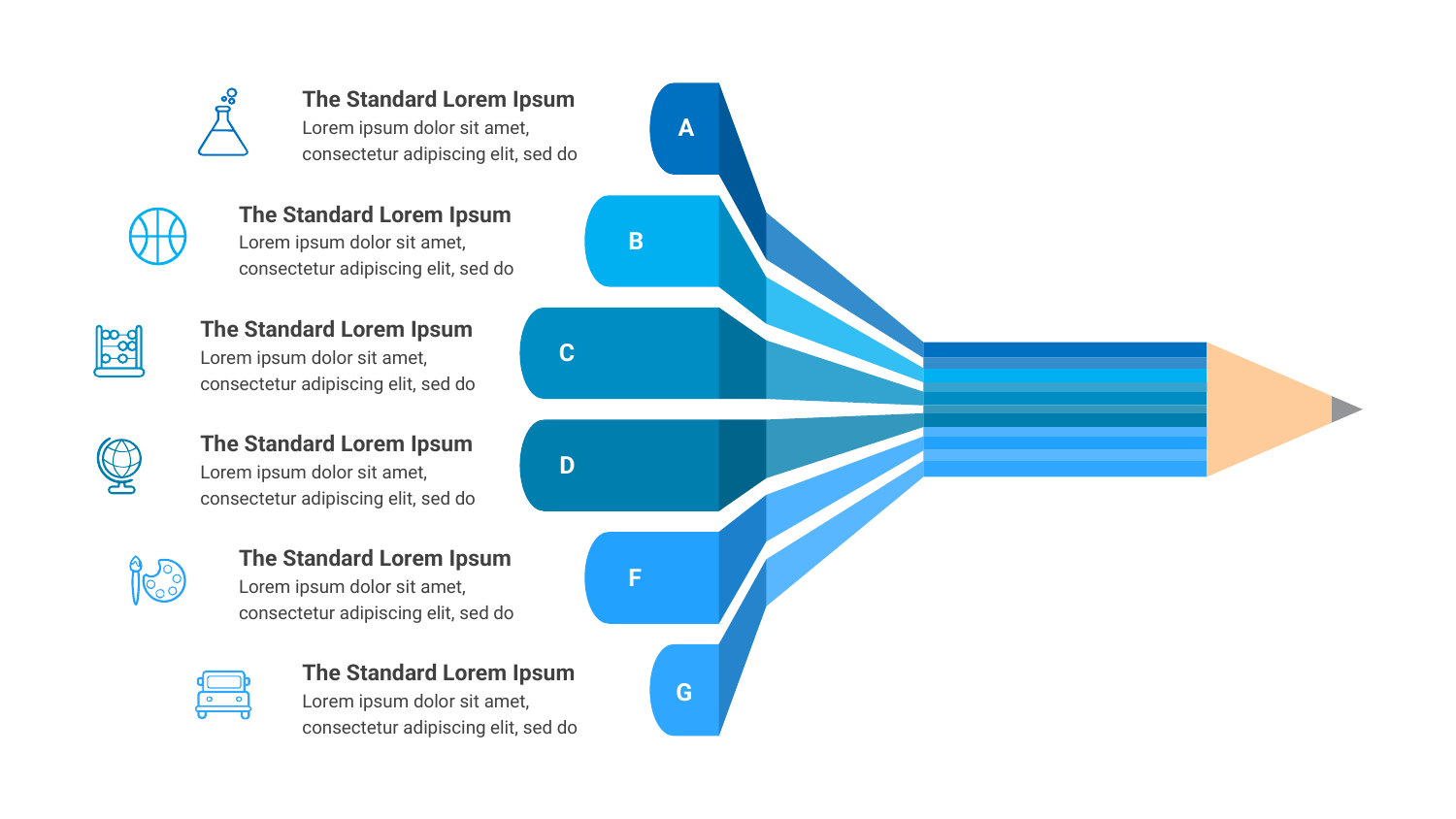

The Standard Lorem Ipsum
Lorem ipsum dolor sit amet, consectetur adipiscing elit, sed do

A
The Standard Lorem Ipsum
Lorem ipsum dolor sit amet, consectetur adipiscing elit, sed do

B

The Standard Lorem Ipsum
Lorem ipsum dolor sit amet, consectetur adipiscing elit, sed do

C

The Standard Lorem Ipsum
Lorem ipsum dolor sit amet, consectetur adipiscing elit, sed do

D

The Standard Lorem Ipsum
Lorem ipsum dolor sit amet, consectetur adipiscing elit, sed do

F
The Standard Lorem Ipsum
Lorem ipsum dolor sit amet, consectetur adipiscing elit, sed do

G